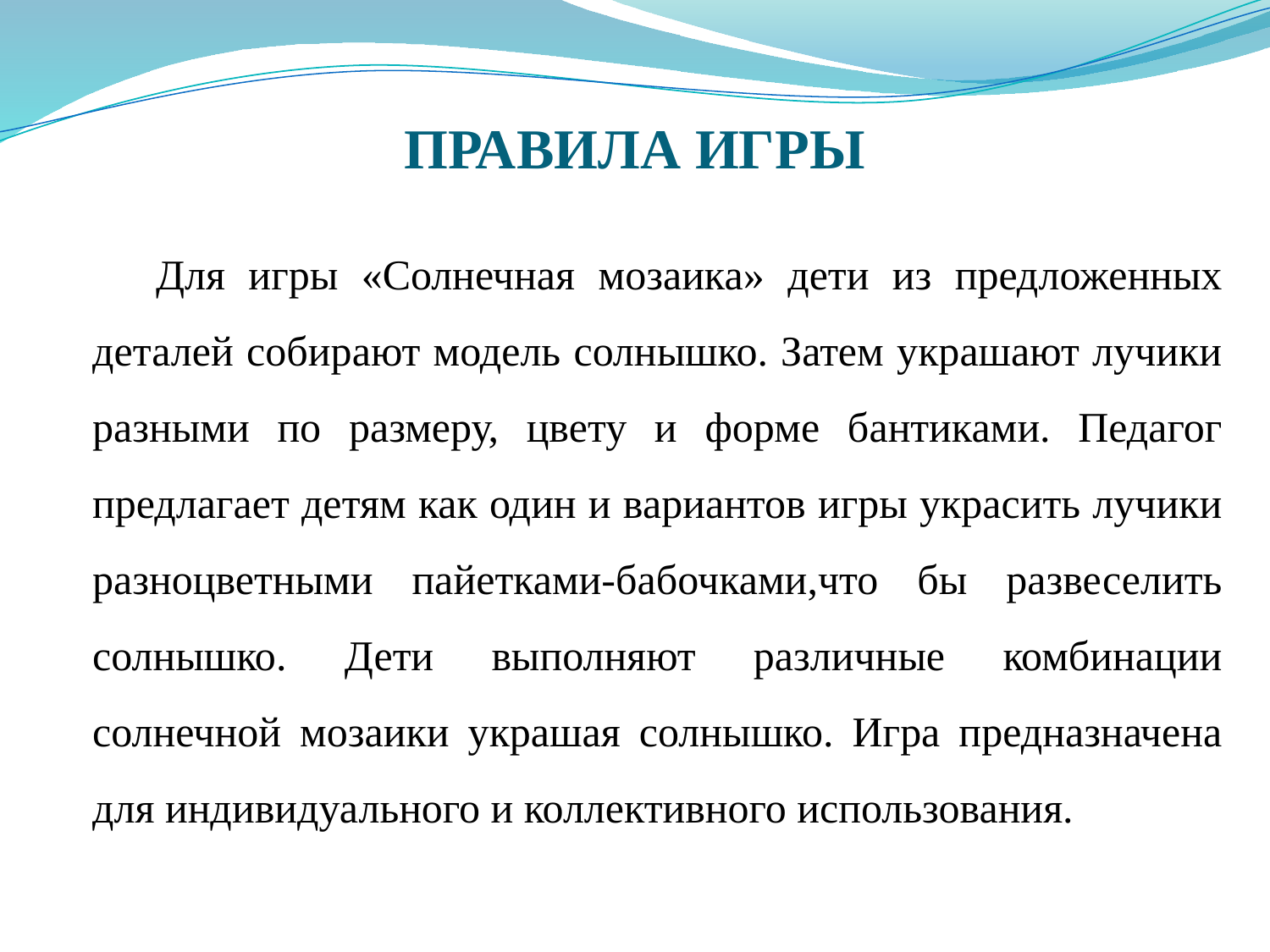

ПРАВИЛА ИГРЫ
Для игры «Солнечная мозаика» дети из предложенных деталей собирают модель солнышко. Затем украшают лучики разными по размеру, цвету и форме бантиками. Педагог предлагает детям как один и вариантов игры украсить лучики разноцветными пайетками-бабочками,что бы развеселить солнышко. Дети выполняют различные комбинации солнечной мозаики украшая солнышко. Игра предназначена для индивидуального и коллективного использования.